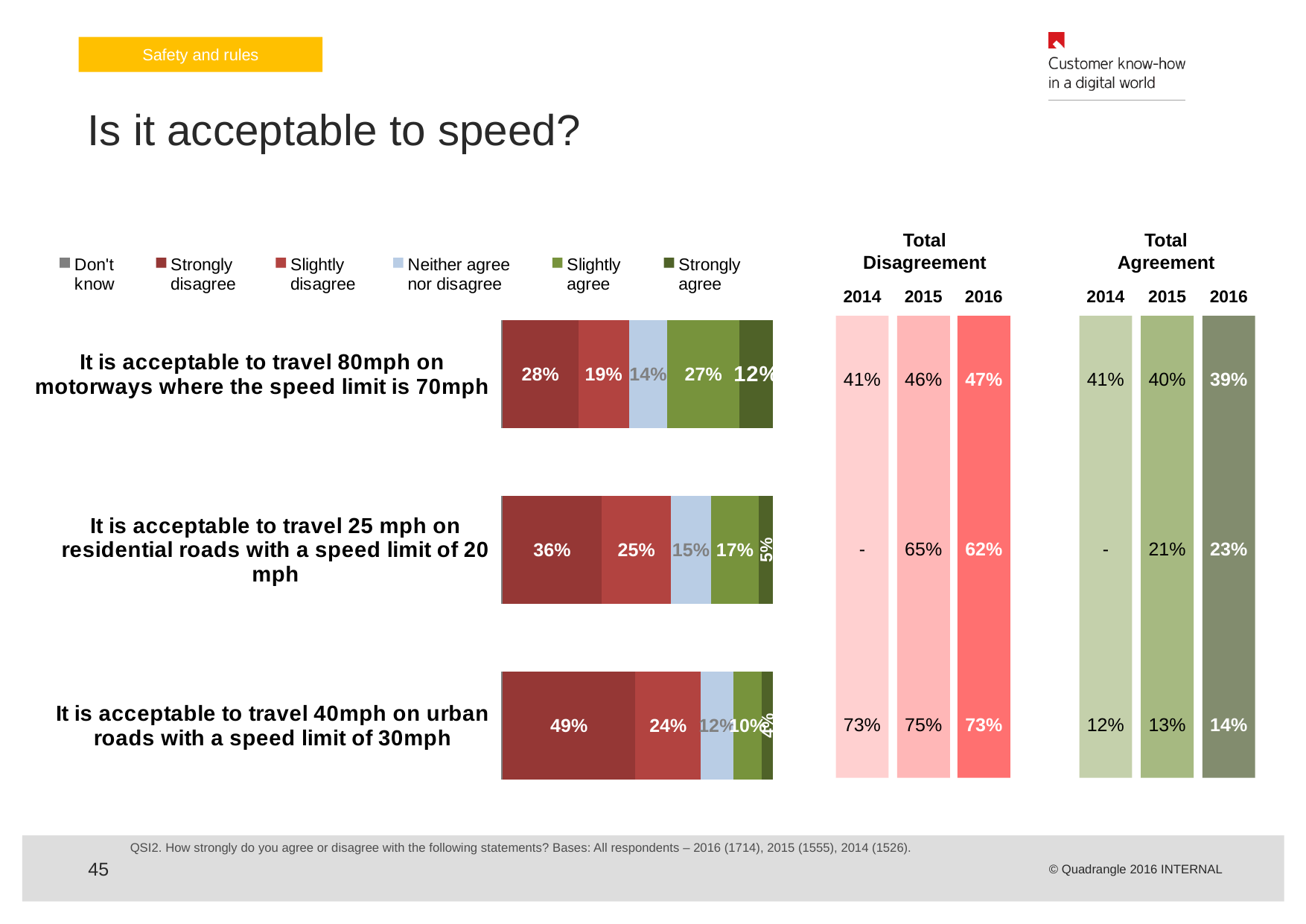

Safety and rules
# Is it acceptable to speed?

### Chart

| Category | Don't
know | Strongly
disagree | Slightly
disagree | Neither agree
nor disagree | Slightly
agree | Strongly
agree |
|---|---|---|---|---|---|---|
| It is acceptable to travel 40mph on urban roads with a speed limit of 30mph | 0.00724421126984 | 0.48707478025700146 | 0.24011503942250043 | 0.12088362226970002 | 0.1023218689593 | 0.042360477821630285 |
| It is acceptable to travel 25 mph on residential roads with a speed limit of 20 mph | 0.006426854334316 | 0.3644032060999007 | 0.2533638005399003 | 0.1487658175734005 | 0.1732006096662 | 0.05383971178626996 |
| It is acceptable to travel 80mph on motorways where the speed limit is 70mph | 0.005700821772337 | 0.27901807902880105 | 0.1863168503837 | 0.14003758669210037 | 0.2660643820439 | 0.12286228007920028 |
Total Disagreement
Total Agreement
2014
2015
2016
2016
2014
2015

46%
47%
40%
39%
41%
41%
65%
62%
21%
23%
-
-
75%
73%
13%
14%
73%
12%
QSI2. How strongly do you agree or disagree with the following statements? Bases: All respondents – 2016 (1714), 2015 (1555), 2014 (1526).